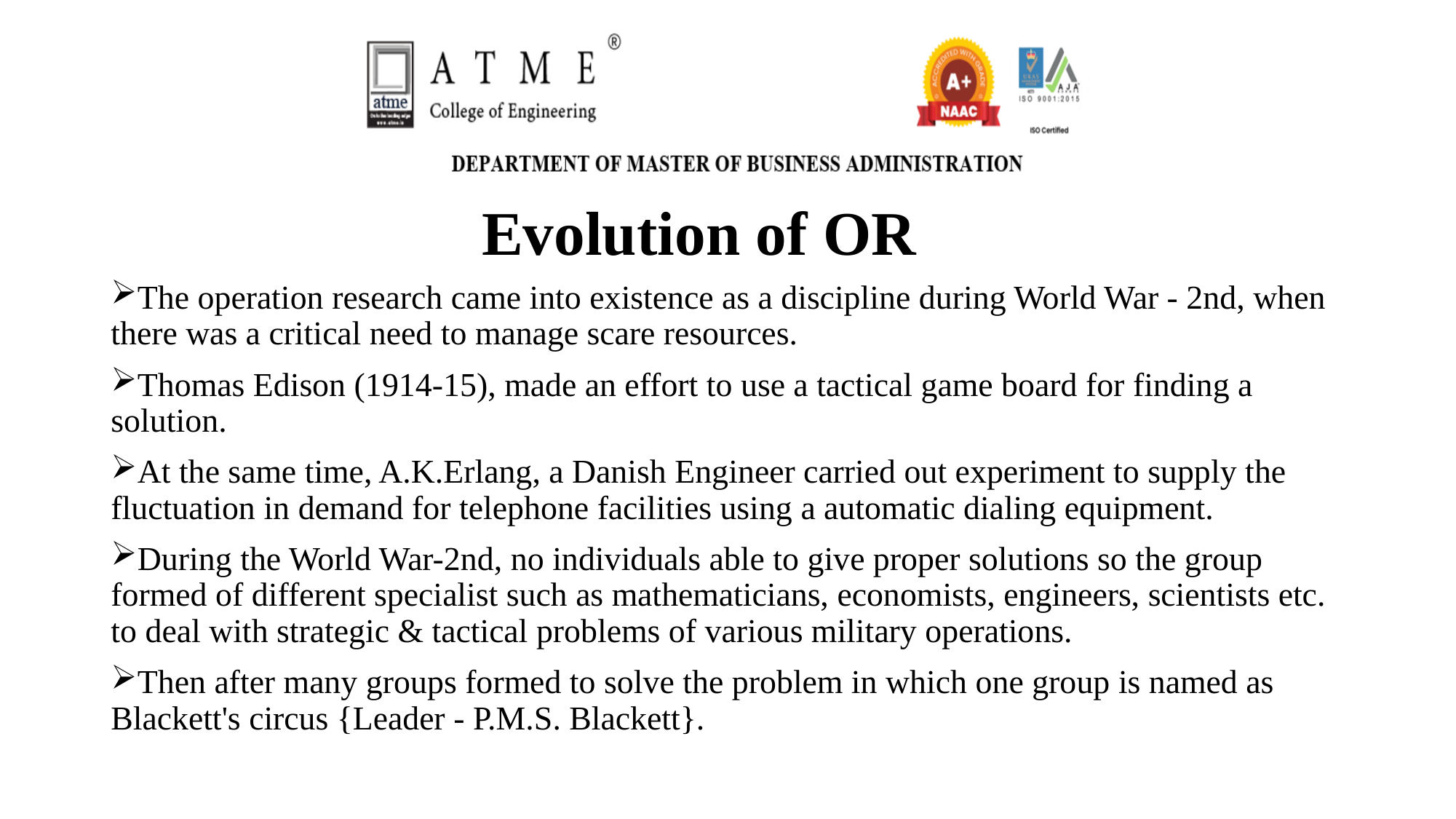

# Evolution of OR
The operation research came into existence as a discipline during World War - 2nd, when there was a critical need to manage scare resources.
Thomas Edison (1914-15), made an effort to use a tactical game board for finding a solution.
At the same time, A.K.Erlang, a Danish Engineer carried out experiment to supply the fluctuation in demand for telephone facilities using a automatic dialing equipment.
During the World War-2nd, no individuals able to give proper solutions so the group formed of different specialist such as mathematicians, economists, engineers, scientists etc. to deal with strategic & tactical problems of various military operations.
Then after many groups formed to solve the problem in which one group is named as Blackett's circus {Leader - P.M.S. Blackett}.